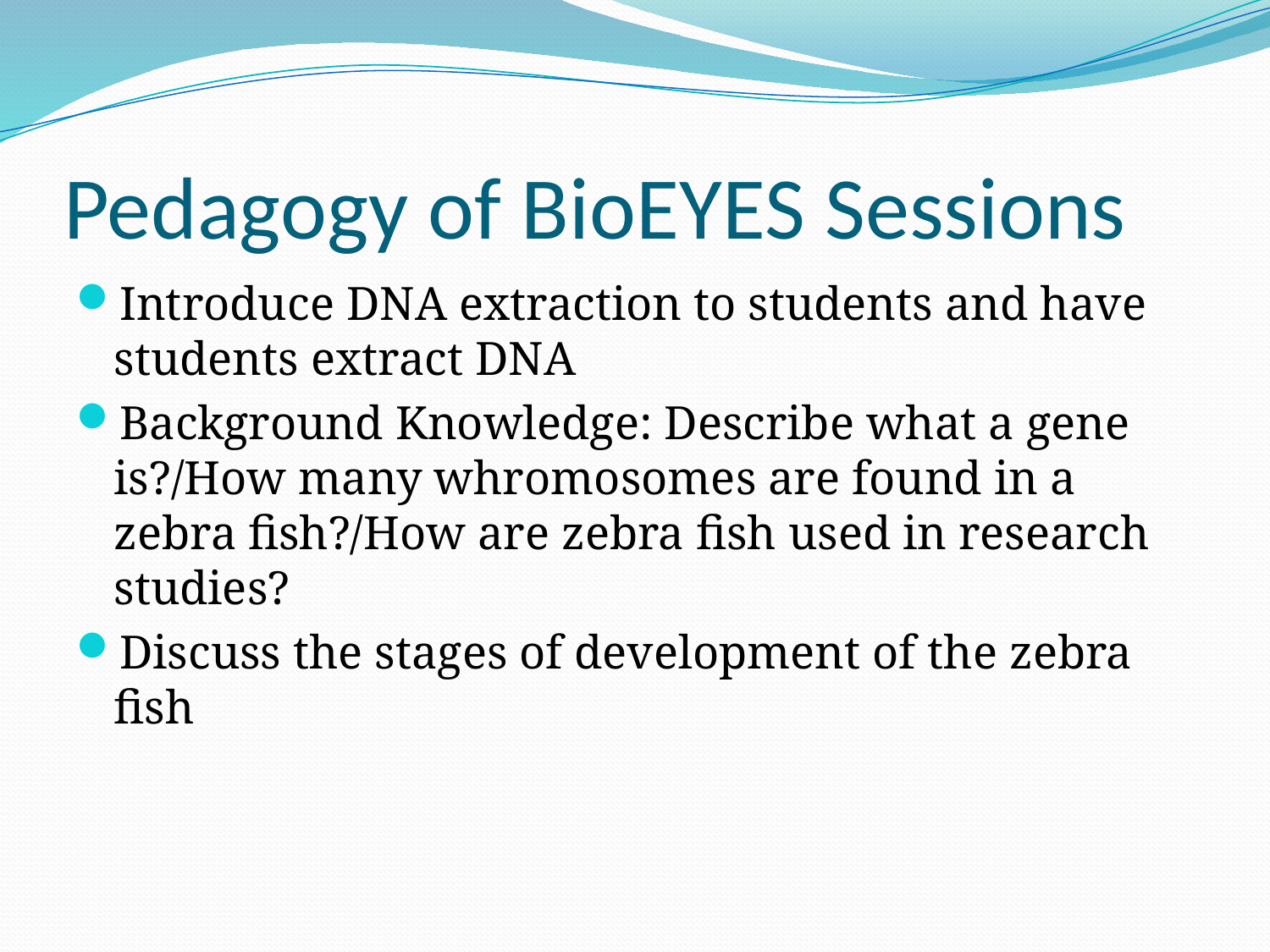

# Pedagogy of BioEYES Sessions
Introduce DNA extraction to students and have students extract DNA
Background Knowledge: Describe what a gene is?/How many whromosomes are found in a zebra fish?/How are zebra fish used in research studies?
Discuss the stages of development of the zebra fish